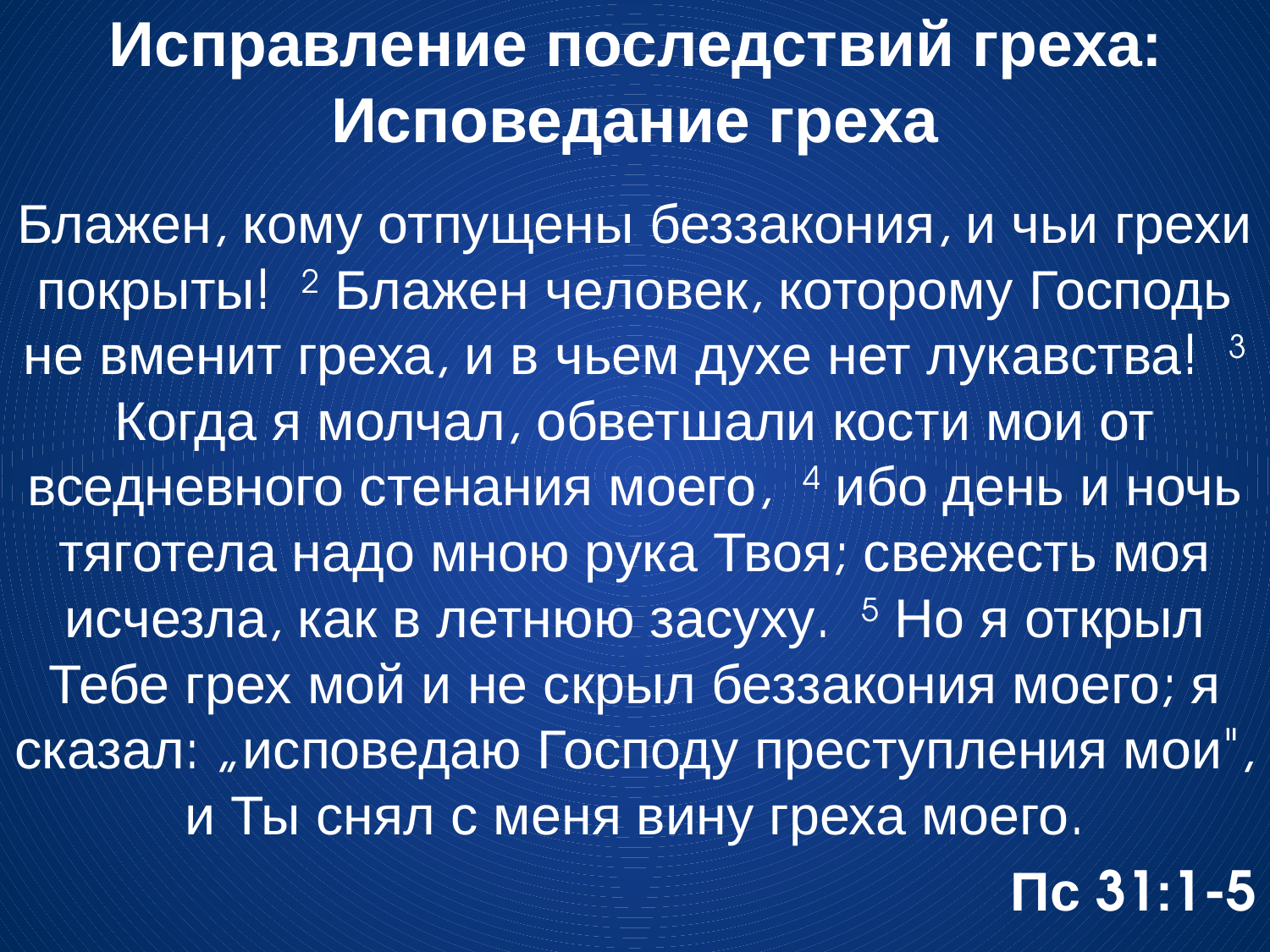

# Исправление последствий греха: Исповедание греха
Блажен, кому отпущены беззакония, и чьи грехи покрыты!  2 Блажен человек, которому Господь не вменит греха, и в чьем духе нет лукавства!  3 Когда я молчал, обветшали кости мои от вседневного стенания моего,  4 ибо день и ночь тяготела надо мною рука Твоя; свежесть моя исчезла, как в летнюю засуху.  5 Но я открыл Тебе грех мой и не скрыл беззакония моего; я сказал: „исповедаю Господу преступления мои", и Ты снял с меня вину греха моего.
Пс 31:1-5